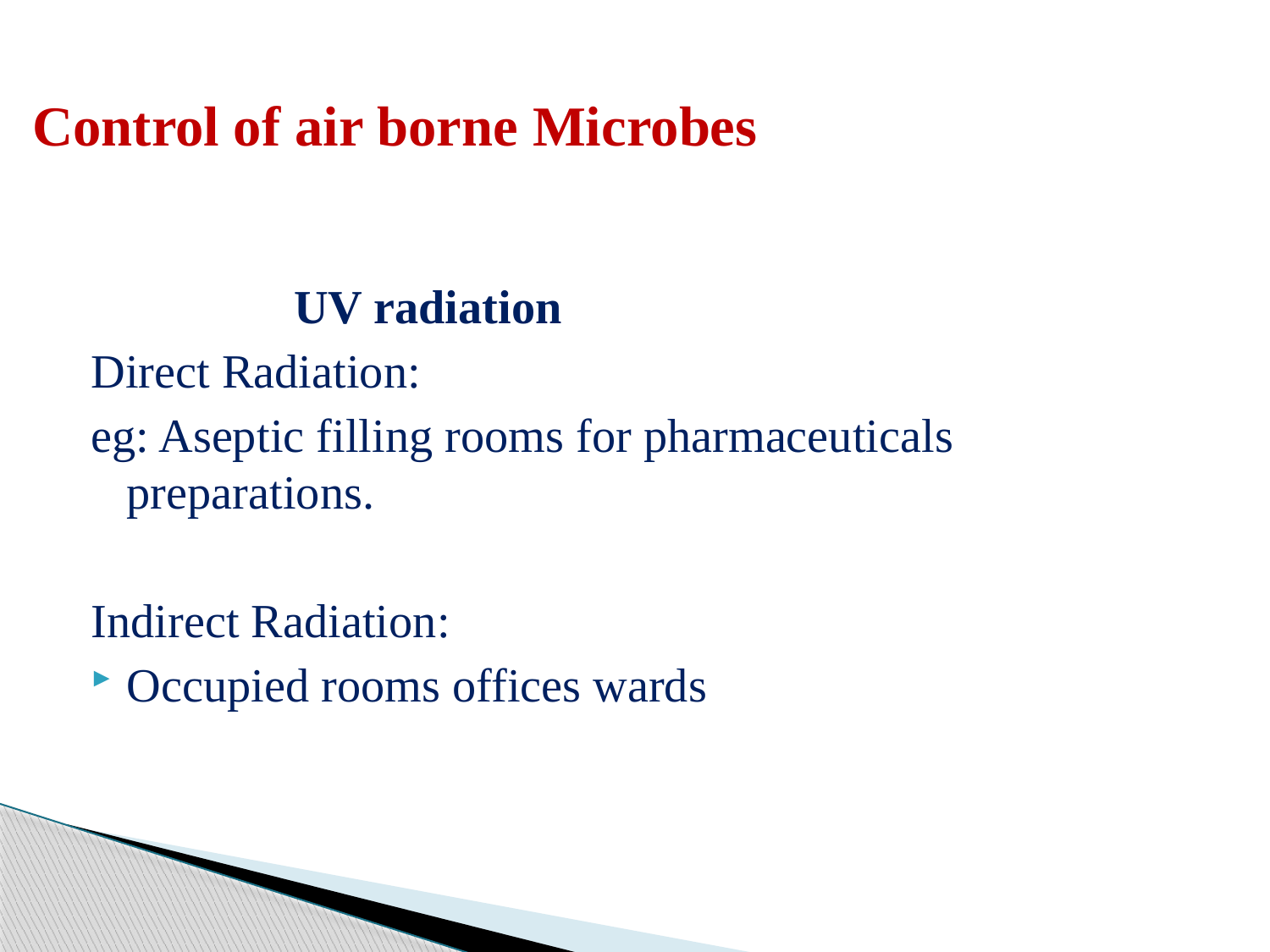

# Control of air borne Microbes

		   UV radiation
Direct Radiation:
eg: Aseptic filling rooms for pharmaceuticals preparations.

Indirect Radiation:
Occupied rooms offices wards